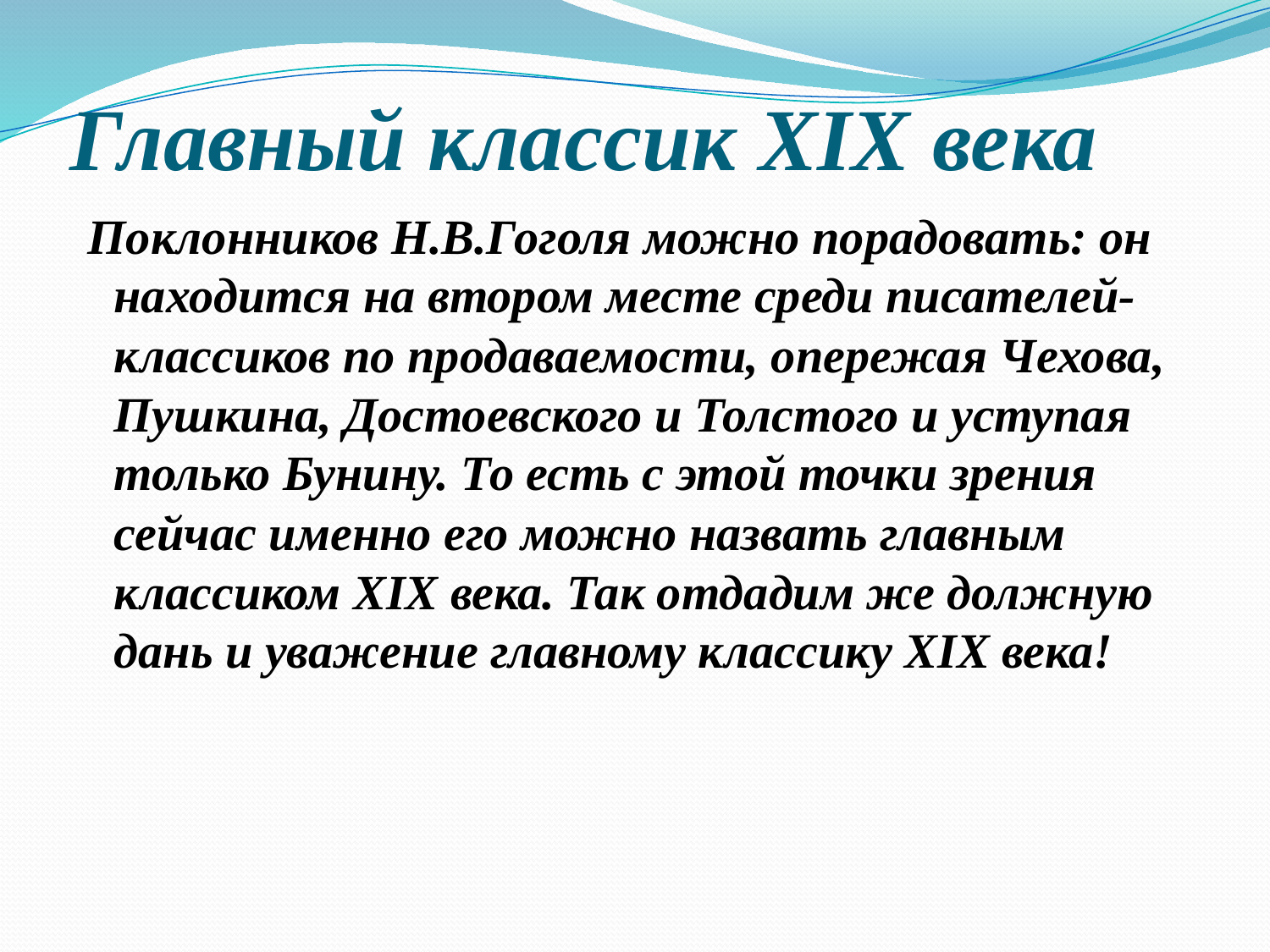

# Главный классик XIX века
 Поклонников Н.В.Гоголя можно порадовать: он находится на втором месте среди писателей-классиков по продаваемости, опережая Чехова, Пушкина, Достоевского и Толстого и уступая только Бунину. То есть с этой точки зрения сейчас именно его можно назвать главным классиком XIX века. Так отдадим же должную дань и уважение главному классику XIX века!